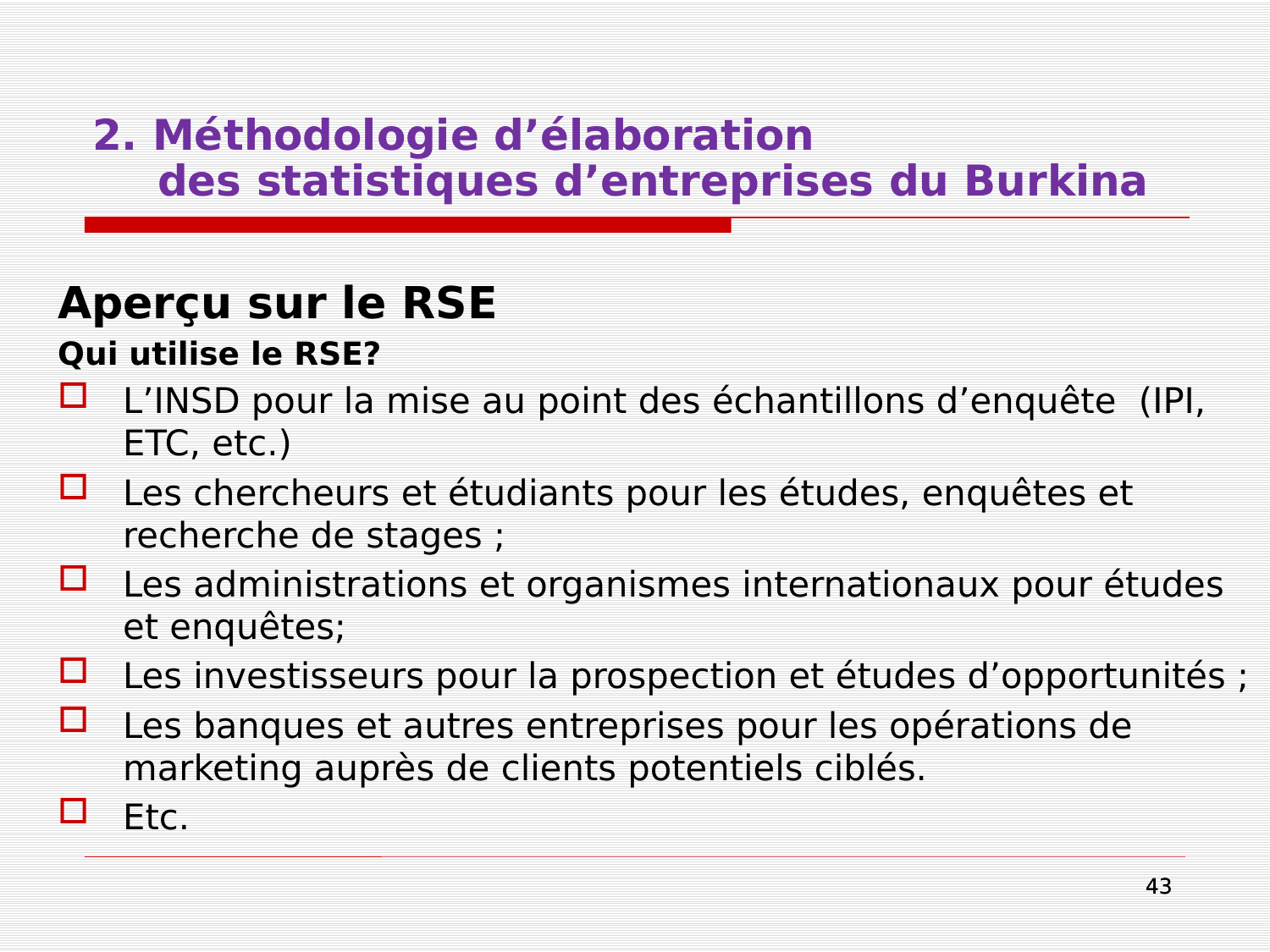

# 2. Méthodologie d’élaboration des statistiques d’entreprises du Burkina
Aperçu sur le RSE
Qui utilise le RSE?
L’INSD pour la mise au point des échantillons d’enquête  (IPI, ETC, etc.)
Les chercheurs et étudiants pour les études, enquêtes et recherche de stages ;
Les administrations et organismes internationaux pour études et enquêtes;
Les investisseurs pour la prospection et études d’opportunités ;
Les banques et autres entreprises pour les opérations de marketing auprès de clients potentiels ciblés.
Etc.

43
43